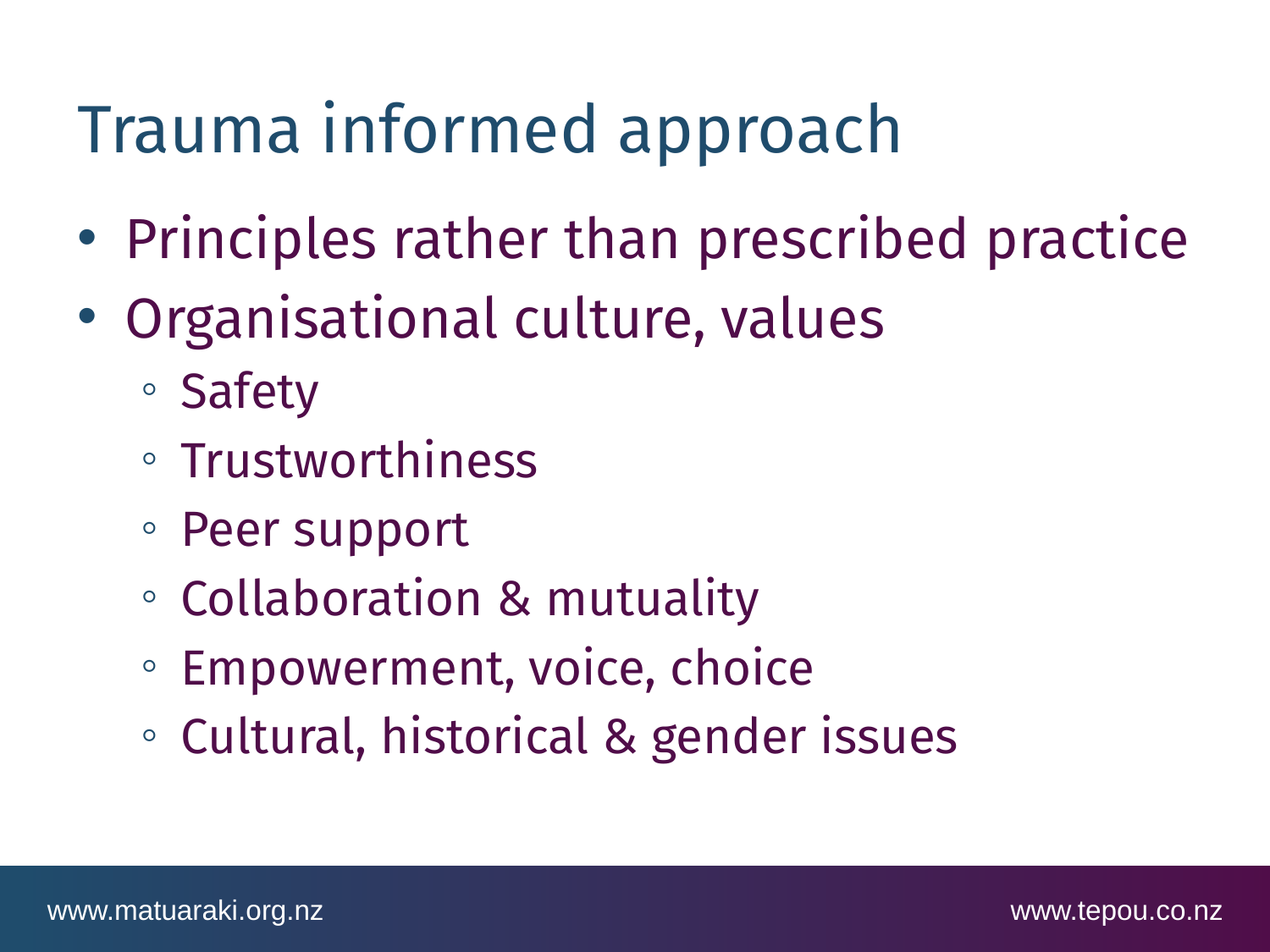

# Trauma informed approach
Principles rather than prescribed practice
Organisational culture, values
Safety
Trustworthiness
Peer support
Collaboration & mutuality
Empowerment, voice, choice
Cultural, historical & gender issues